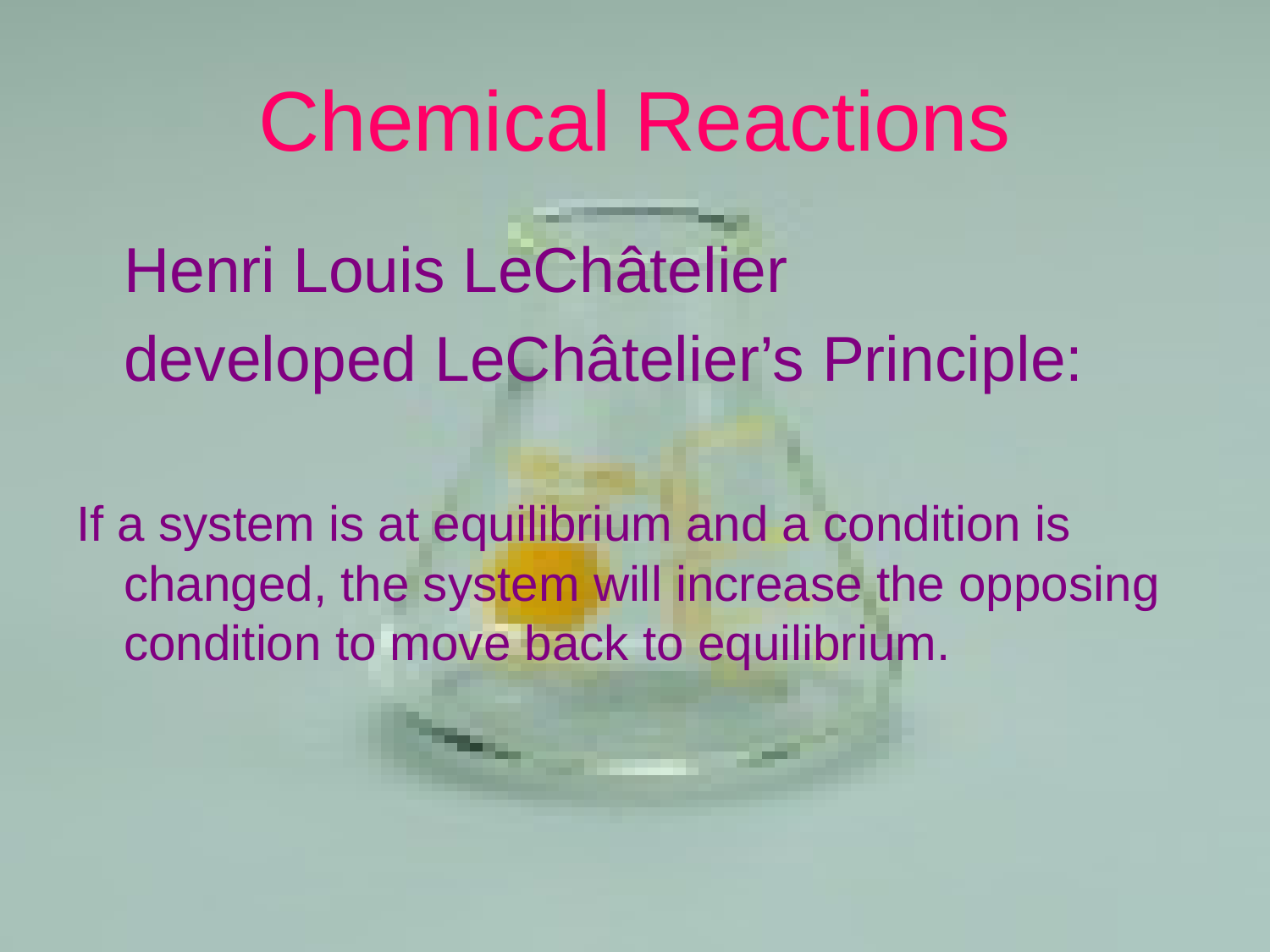

# Chemical Reactions
	Henri Louis LeChâtelier
	developed LeChâtelier’s Principle:

If a system is at equilibrium and a condition is changed, the system will increase the opposing condition to move back to equilibrium.